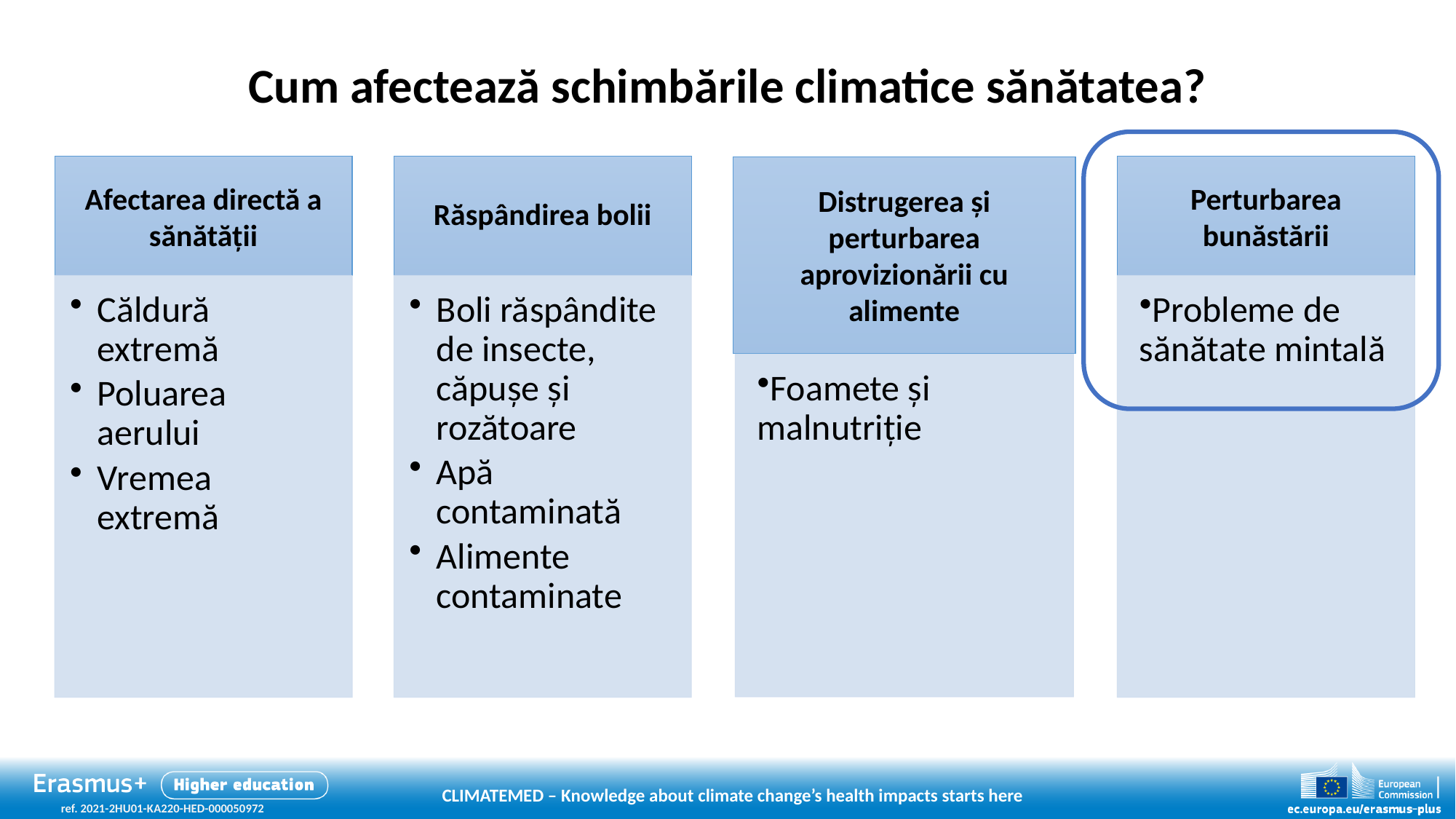

# Cum afectează schimbările climatice sănătatea?
Afectarea directă a sănătății
Căldură extremă
Poluarea aerului
Vremea extremă

Răspândirea bolii
Boli răspândite de insecte, căpușe și rozătoare
Apă contaminată
Alimente contaminate

Distrugerea și perturbarea aprovizionării cu alimente
Foamete și malnutriție

Perturbarea bunăstării
Probleme de sănătate mintală